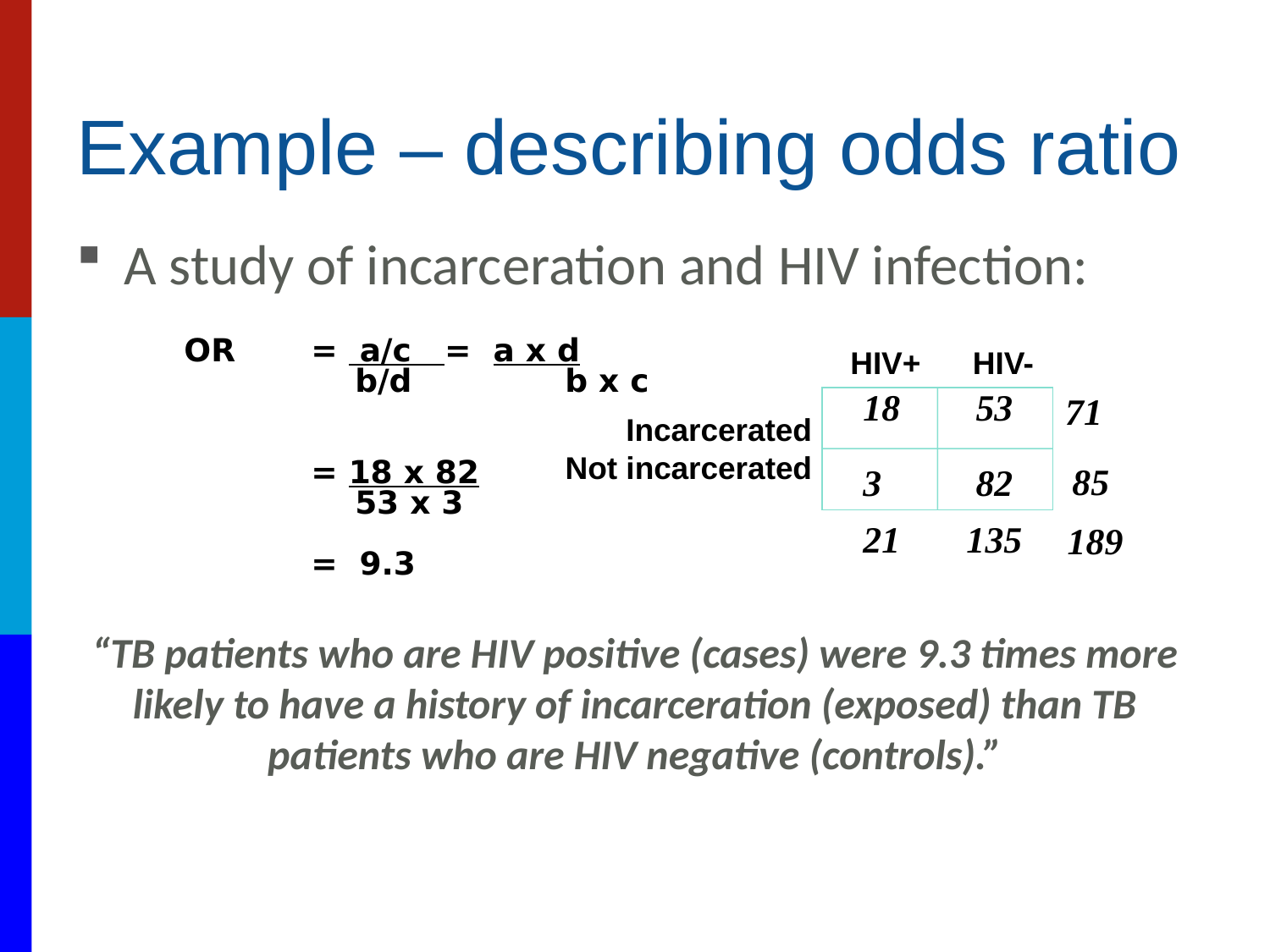

# Example – describing odds ratio
A study of incarceration and HIV infection:

“TB patients who are HIV positive (cases) were 9.3 times more likely to have a history of incarceration (exposed) than TB patients who are HIV negative (controls).”
OR	=  a/c   =  a x d
  	    b/d	    	b x c

	= 18 x 82
	    53 x 3

	=  9.3

HIV+      HIV-
18
53
71

Incarcerated
Not incarcerated
85
3
82
21
135
189